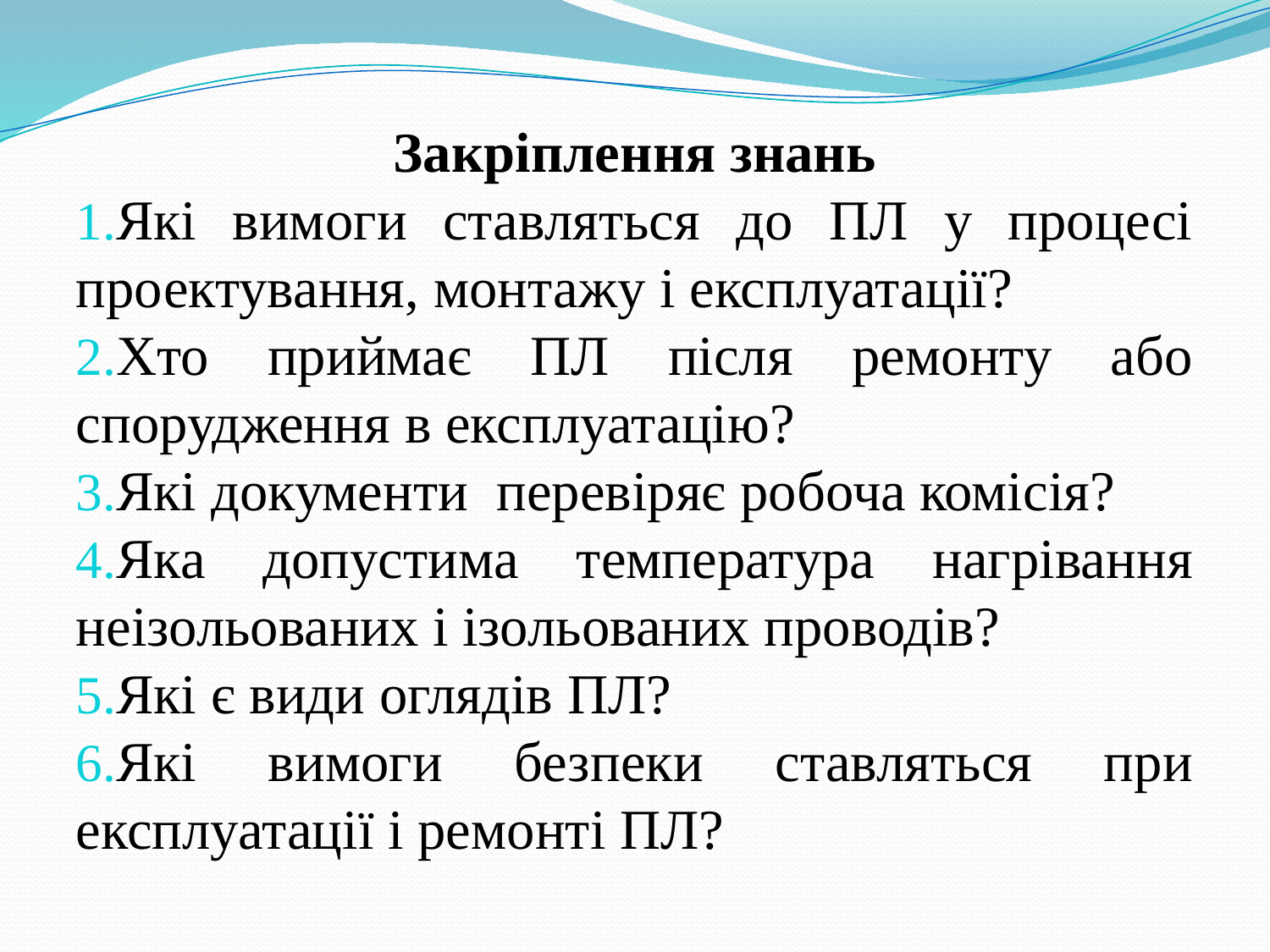

Закріплення знань
Які вимоги ставляться до ПЛ у процесі проектування, монтажу і експлуатації?
Хто приймає ПЛ після ремонту або спорудження в експлуатацію?
Які документи  перевіряє робоча комісія?
Яка допустима температура нагрівання неізольованих і ізольованих проводів?
Які є види оглядів ПЛ?
Які вимоги безпеки ставляться при експлуатації і ремонті ПЛ?